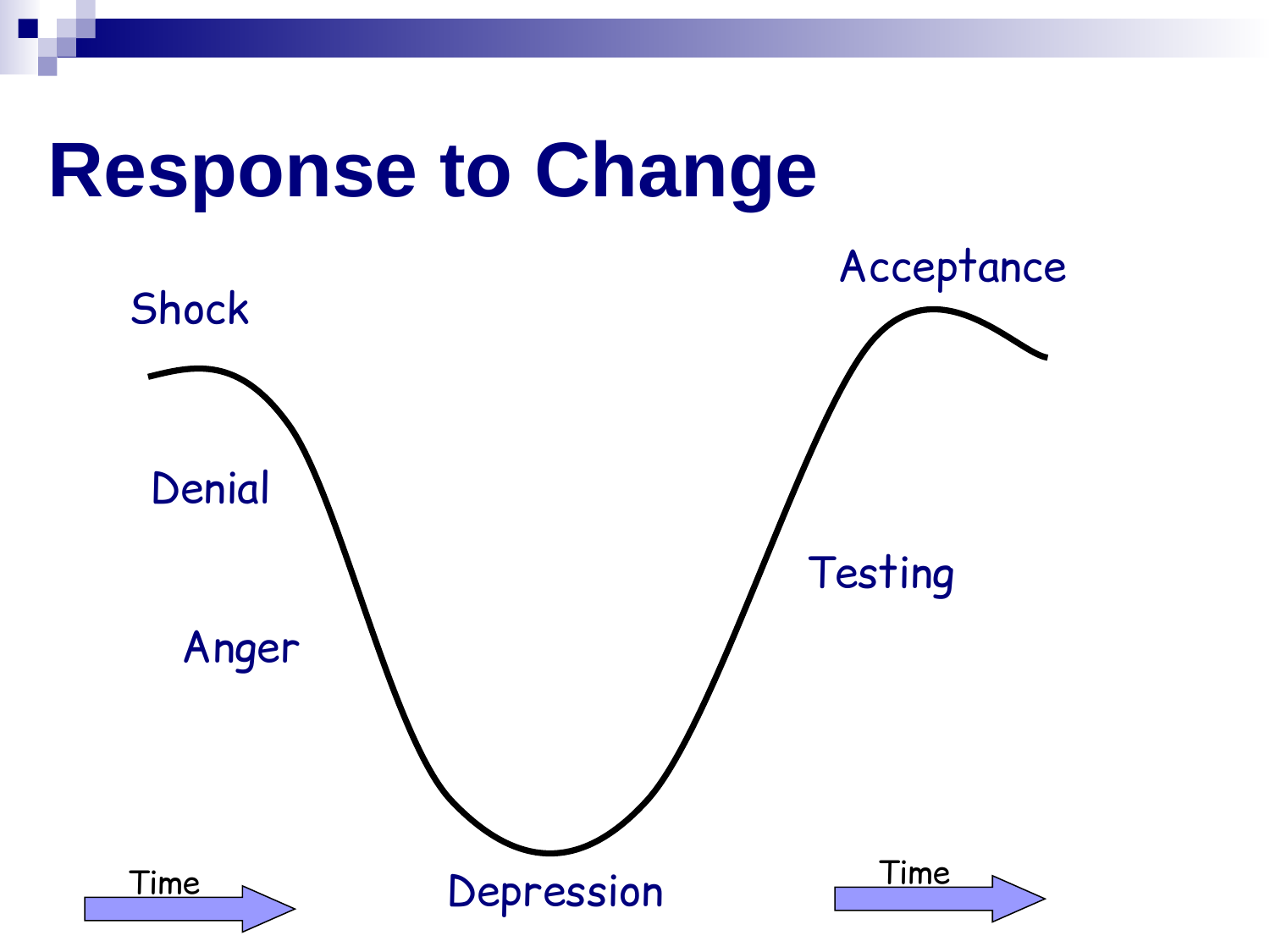

# Response to Change
Acceptance

Shock
Denial
Testing
Anger
Bargaining
Time
Time
Depression